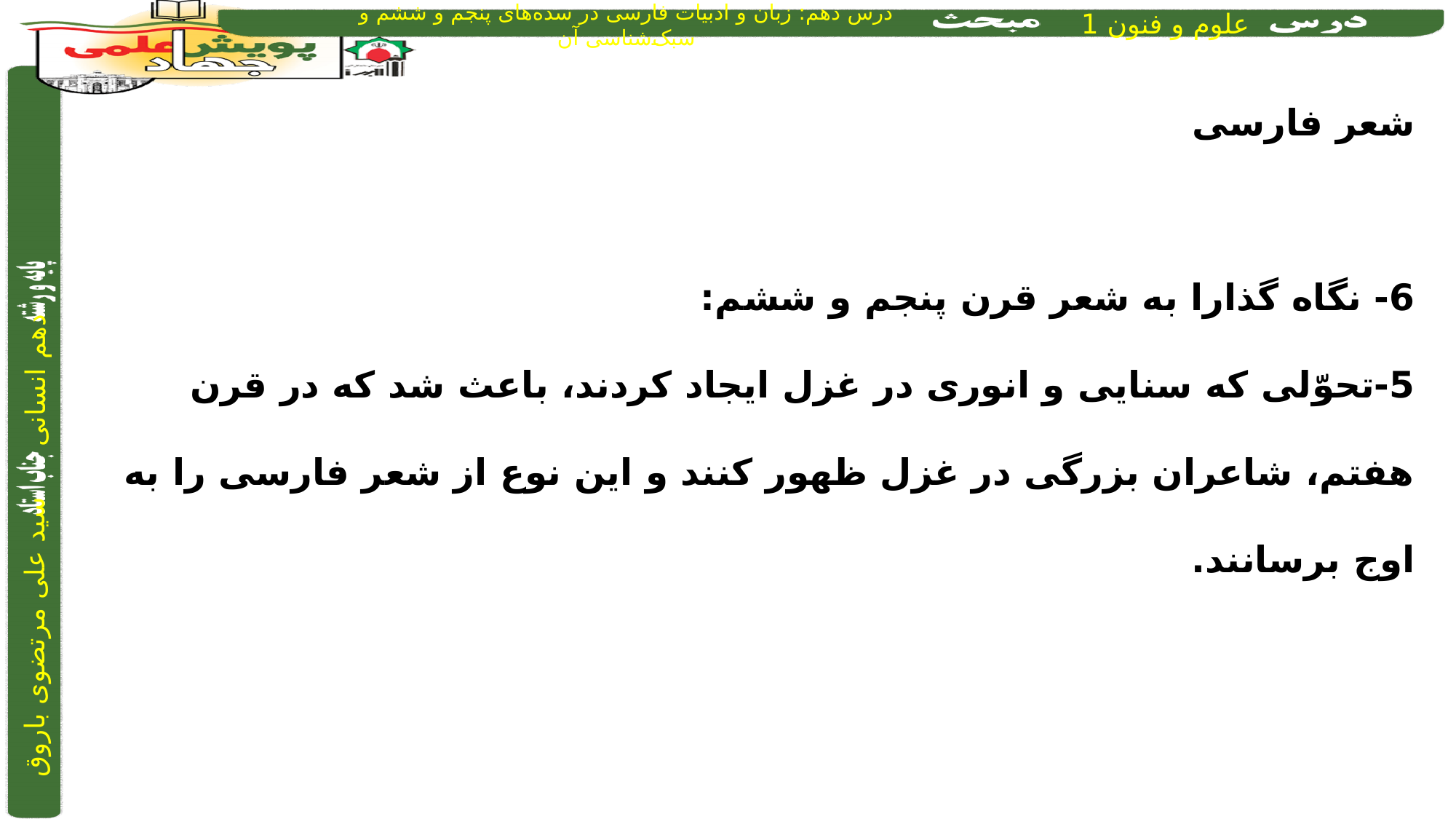

شعر فارسی

6- نگاه گذارا به شعر قرن پنجم و ششم:
5-تحوّلی که سنایی و انوری در غزل ایجاد کردند، باعث شد که در قرن هفتم، شاعران بزرگی در غزل ظهور کنند و این نوع از شعر فارسی را به اوج برسانند.